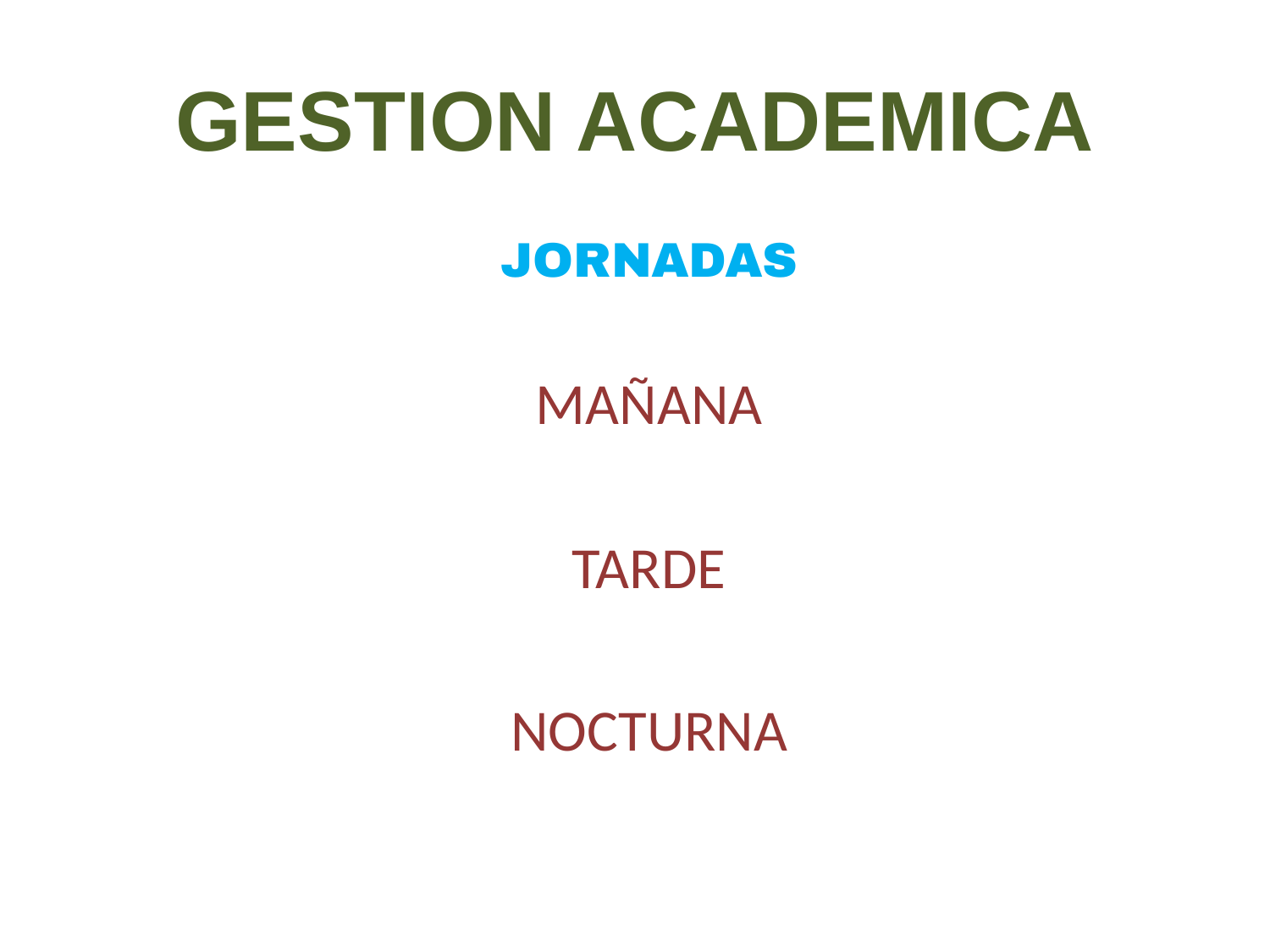

# GESTION ACADEMICA
JORNADAS

MAÑANA

TARDE

NOCTURNA